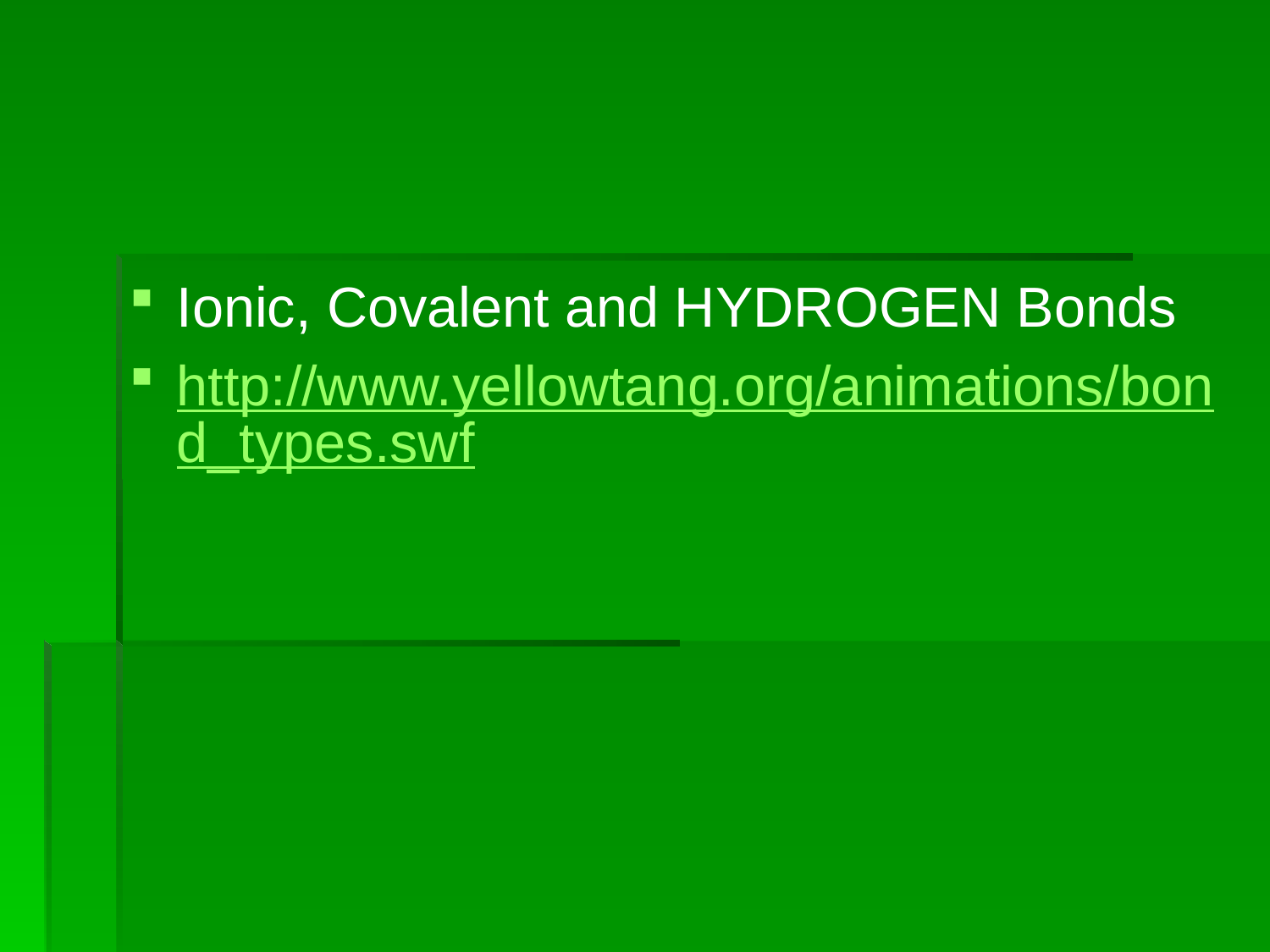

#
Ionic, Covalent and HYDROGEN Bonds
http://www.yellowtang.org/animations/bond_types.swf